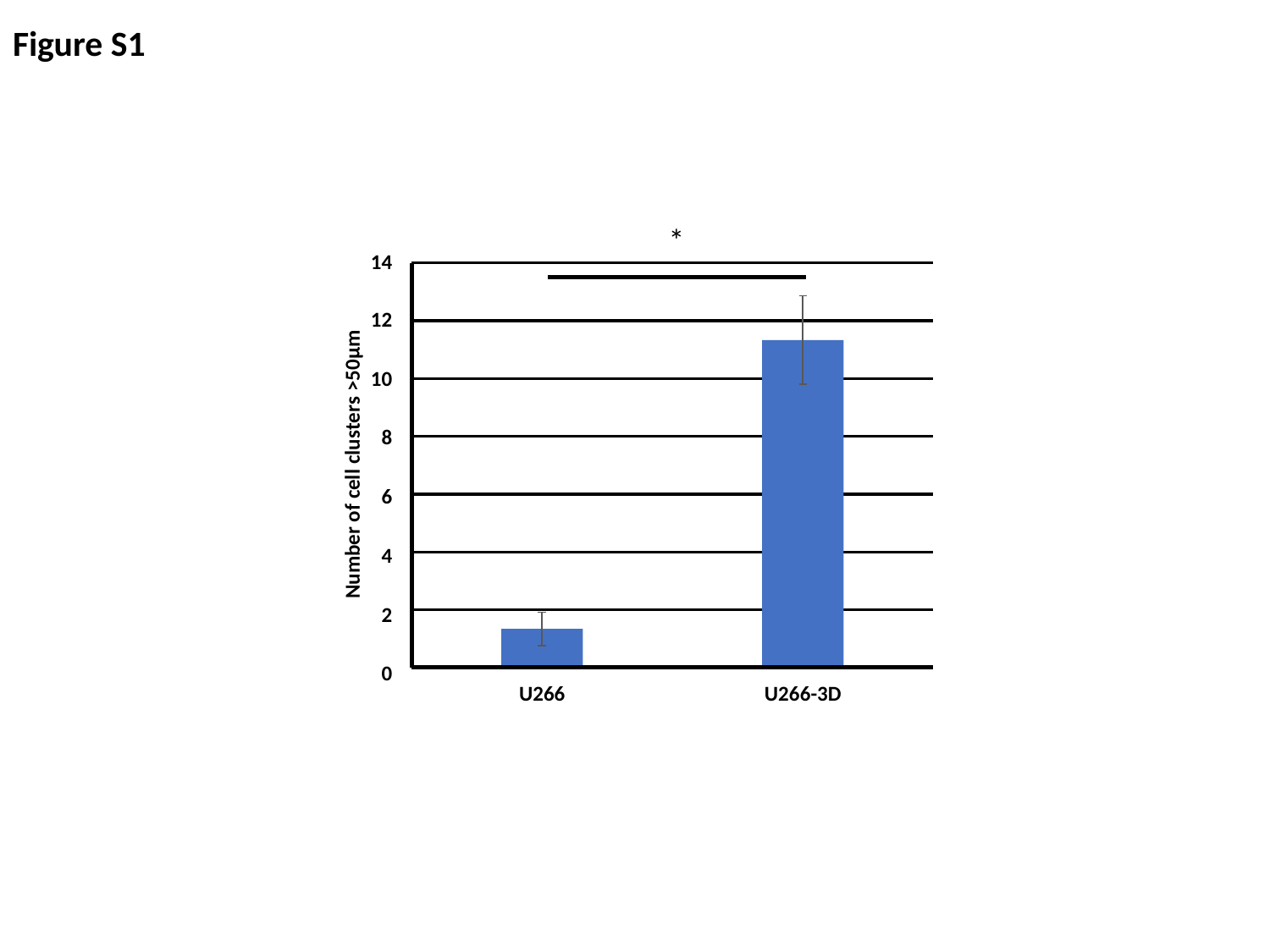

# Figure S1
*
14

12

10

8

6

4

2

0

Number of cell clusters >50µm

U266
U266-3D